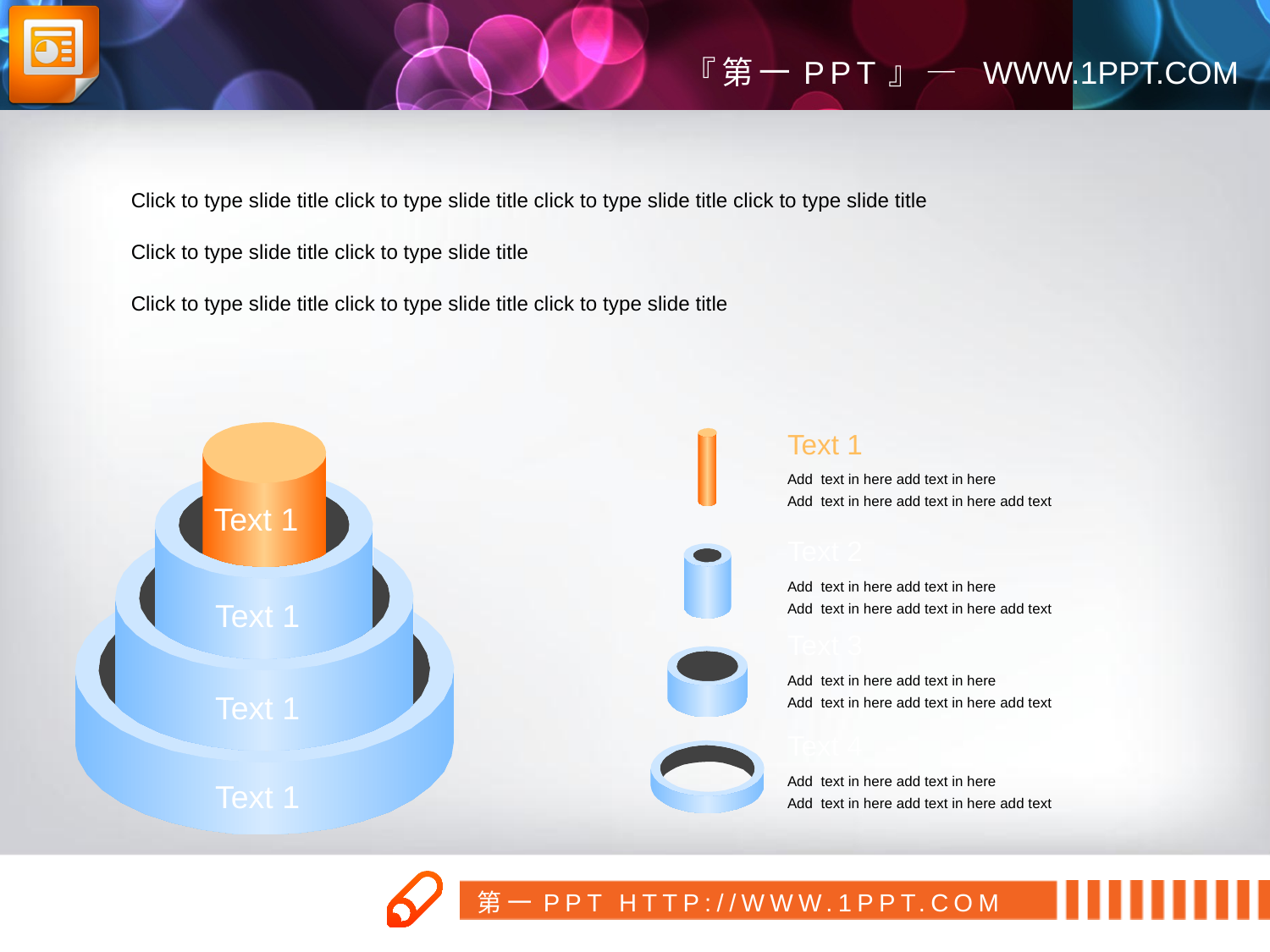

Click to type slide title click to type slide title click to type slide title click to type slide title
Click to type slide title click to type slide title
Click to type slide title click to type slide title click to type slide title

Text 1

Text 1

Text 1
Text 1

Text 1
Add  text in here add text in here
Add  text in here add text in here add text
Text 2
Add  text in here add text in here
Add  text in here add text in here add text

Text 3
Add  text in here add text in here
Add  text in here add text in here add text

Text 4
Add  text in here add text in here
Add  text in here add text in here add text